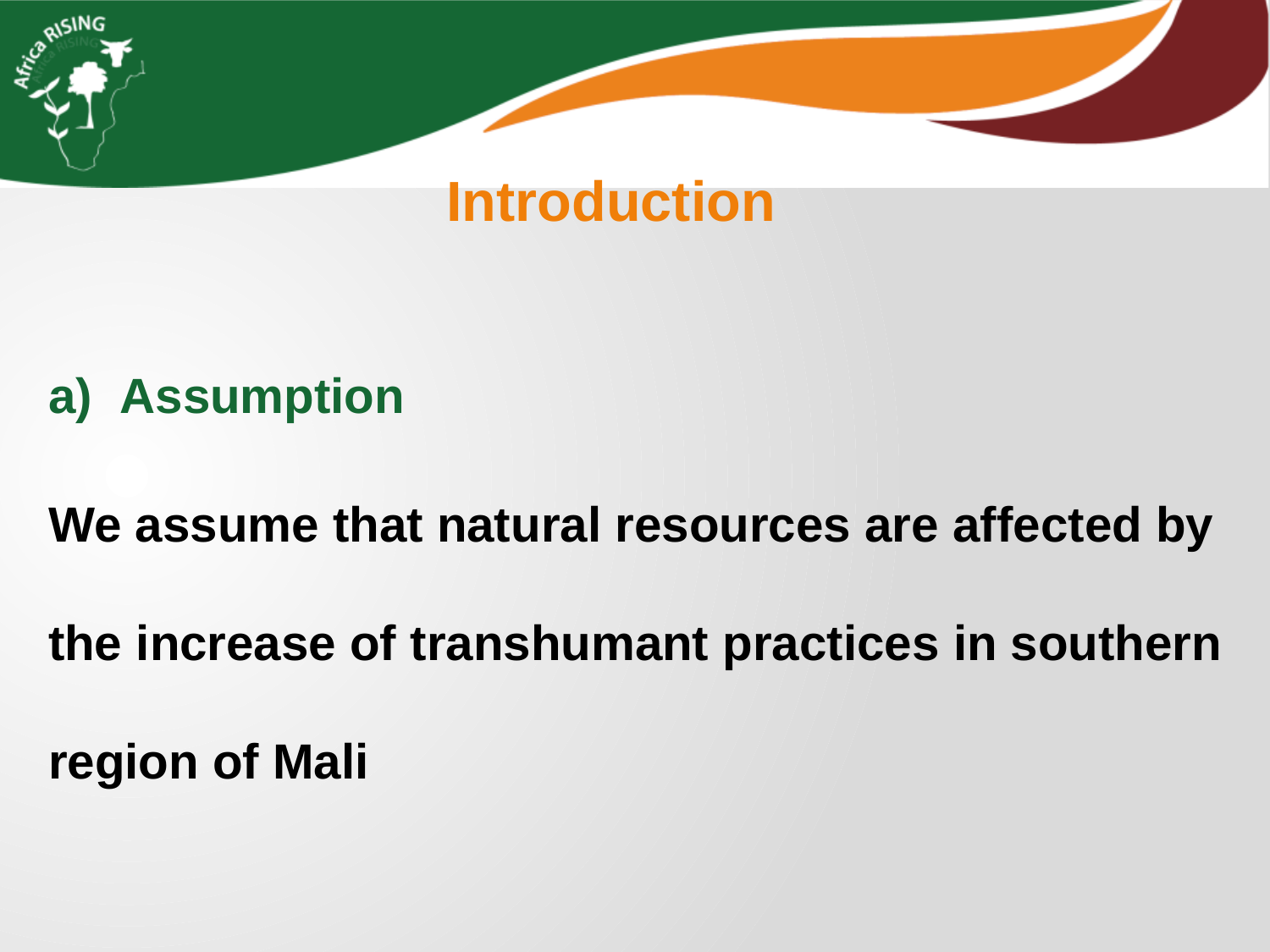

Introduction
Assumption
We assume that natural resources are affected by the increase of transhumant practices in southern region of Mali